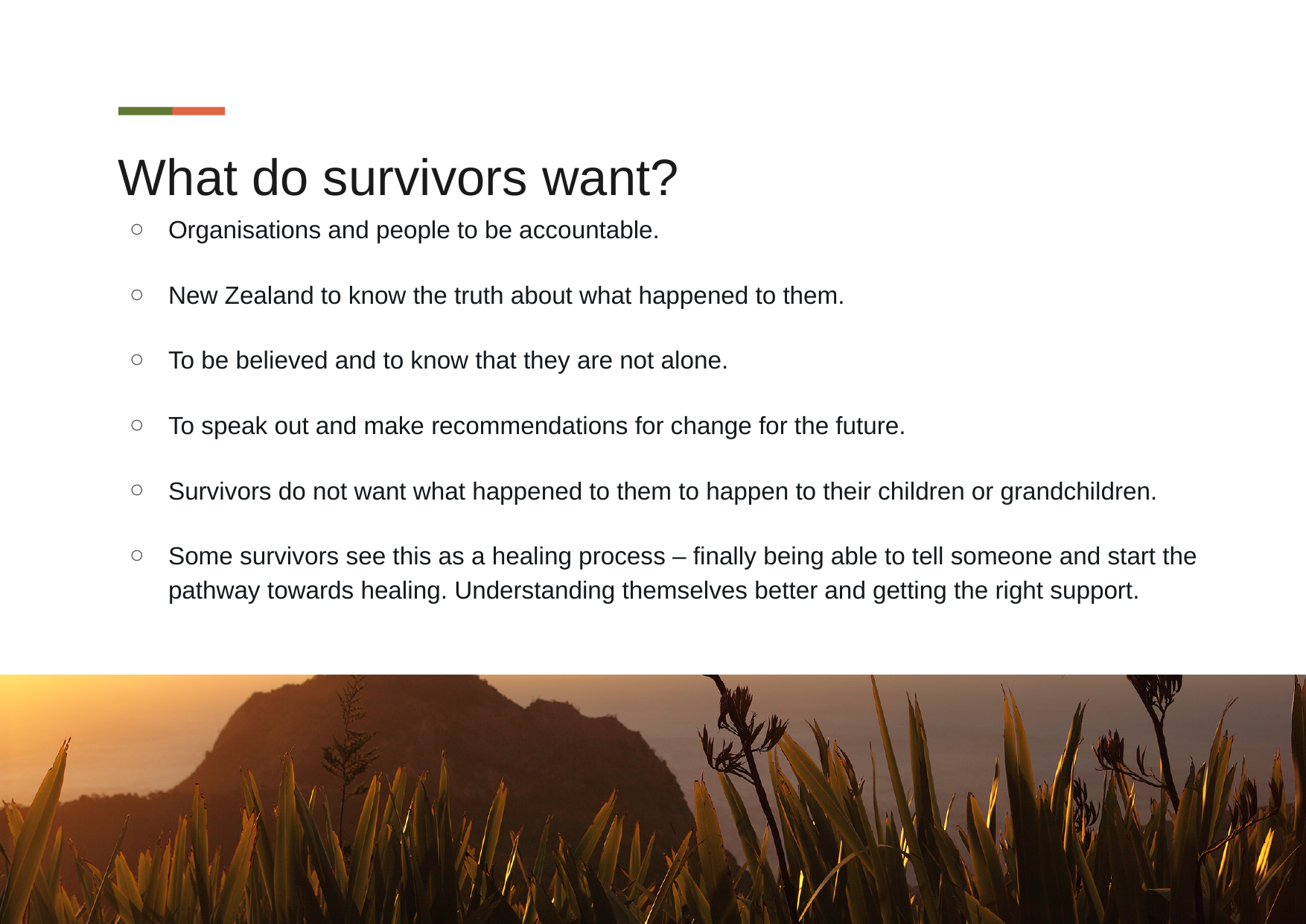

# What do survivors want?
Organisations and people to be accountable.
New Zealand to know the truth about what happened to them.
To be believed and to know that they are not alone.
To speak out and make recommendations for change for the future.
Survivors do not want what happened to them to happen to their children or grandchildren.
Some survivors see this as a healing process – finally being able to tell someone and start the pathway towards healing. Understanding themselves better and getting the right support.